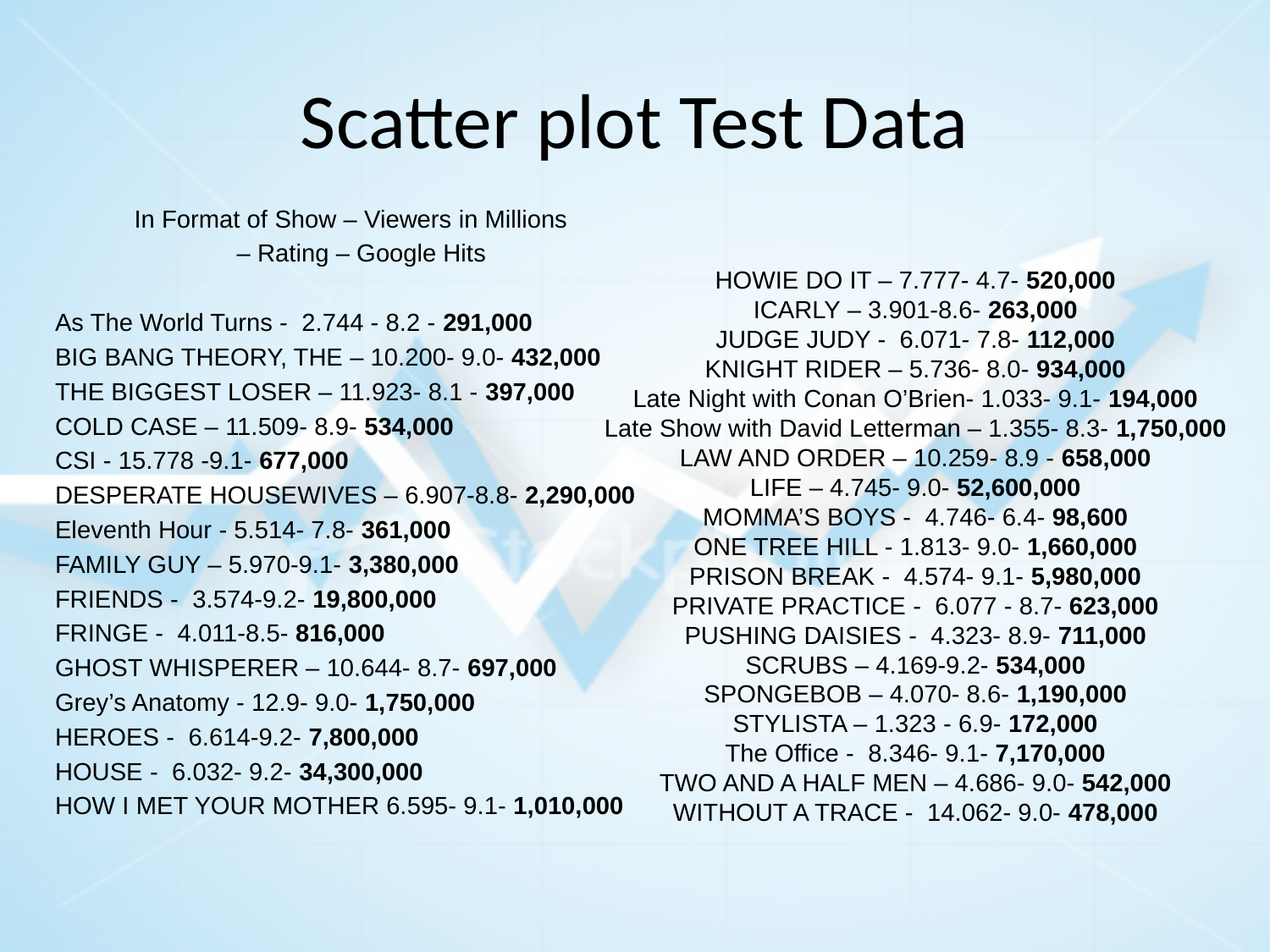

# Scatter plot Test Data
In Format of Show – Viewers in Millions
  – Rating – Google Hits

As The World Turns -  2.744 - 8.2 - 291,000
BIG BANG THEORY, THE – 10.200- 9.0- 432,000
THE BIGGEST LOSER – 11.923- 8.1 - 397,000
COLD CASE – 11.509- 8.9- 534,000
CSI - 15.778 -9.1- 677,000
DESPERATE HOUSEWIVES – 6.907-8.8- 2,290,000
Eleventh Hour - 5.514- 7.8- 361,000
FAMILY GUY – 5.970-9.1- 3,380,000
FRIENDS -  3.574-9.2- 19,800,000
FRINGE -  4.011-8.5- 816,000
GHOST WHISPERER – 10.644- 8.7- 697,000
Grey’s Anatomy - 12.9- 9.0- 1,750,000
HEROES -  6.614-9.2- 7,800,000
HOUSE -  6.032- 9.2- 34,300,000
HOW I MET YOUR MOTHER 6.595- 9.1- 1,010,000

HOWIE DO IT – 7.777- 4.7- 520,000
ICARLY – 3.901-8.6- 263,000
JUDGE JUDY -  6.071- 7.8- 112,000
KNIGHT RIDER – 5.736- 8.0- 934,000
Late Night with Conan O’Brien- 1.033- 9.1- 194,000
Late Show with David Letterman – 1.355- 8.3- 1,750,000
LAW AND ORDER – 10.259- 8.9 - 658,000
LIFE – 4.745- 9.0- 52,600,000
MOMMA’S BOYS -  4.746- 6.4- 98,600
ONE TREE HILL - 1.813- 9.0- 1,660,000
PRISON BREAK -  4.574- 9.1- 5,980,000
PRIVATE PRACTICE -  6.077 - 8.7- 623,000
PUSHING DAISIES -  4.323- 8.9- 711,000
SCRUBS – 4.169-9.2- 534,000
SPONGEBOB – 4.070- 8.6- 1,190,000
STYLISTA – 1.323 - 6.9- 172,000
The Office -  8.346- 9.1- 7,170,000
TWO AND A HALF MEN – 4.686- 9.0- 542,000
WITHOUT A TRACE -  14.062- 9.0- 478,000